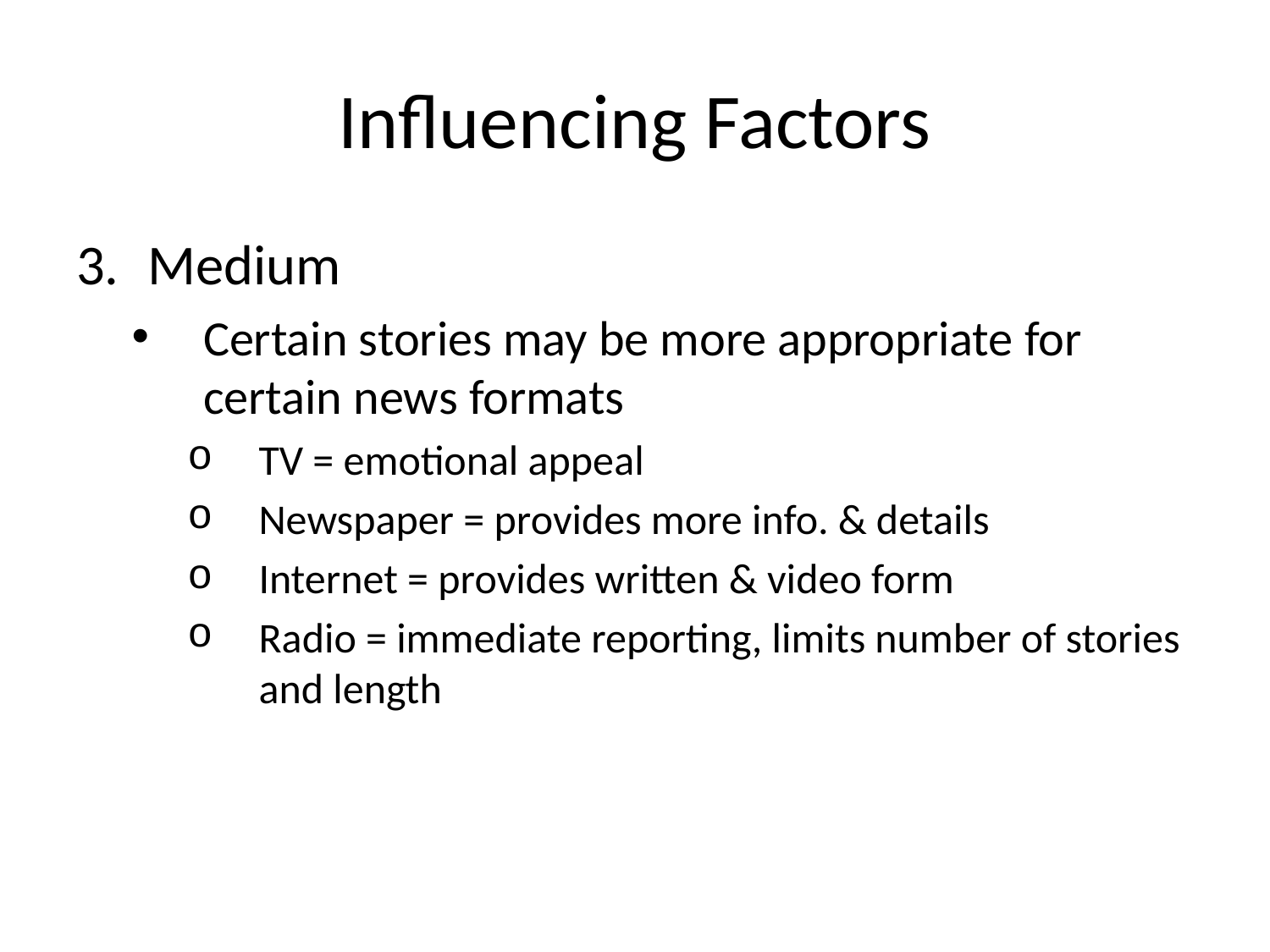

# Influencing Factors
Medium
Certain stories may be more appropriate for certain news formats
TV = emotional appeal
Newspaper = provides more info. & details
Internet = provides written & video form
Radio = immediate reporting, limits number of stories and length